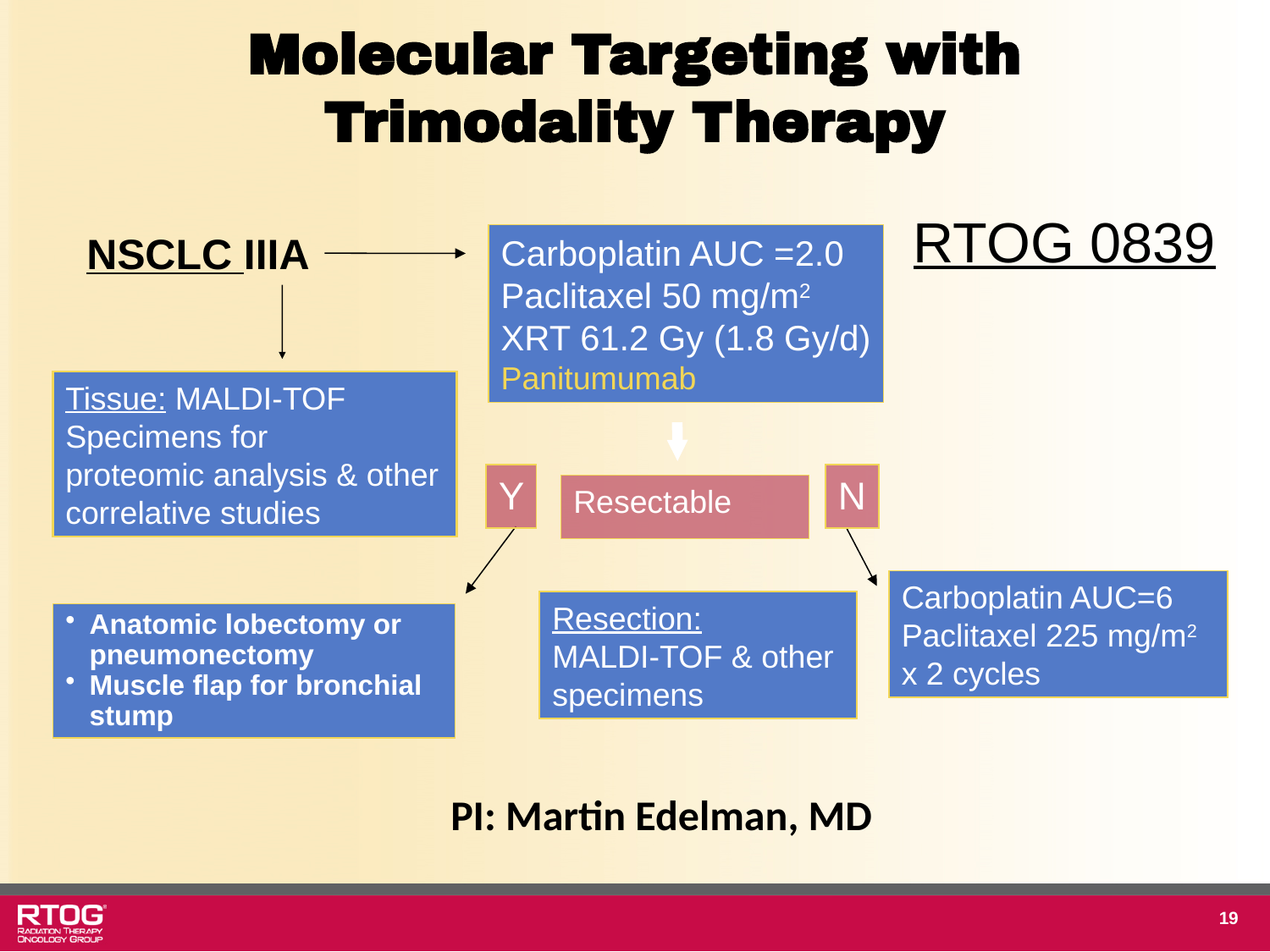

Molecular Targeting with
Trimodality Therapy
RTOG 0839
NSCLC IIIA
Carboplatin AUC =2.0
Paclitaxel 50 mg/m2
XRT 61.2 Gy (1.8 Gy/d)
Panitumumab

Tissue: MALDI-TOF
Specimens for
proteomic analysis & other
correlative studies

Y
N
Resectable

Carboplatin AUC=6
Paclitaxel 225 mg/m2 x 2 cycles
Resection:
MALDI-TOF & other
specimens
Anatomic lobectomy or pneumonectomy
Muscle flap for bronchial stump
PI: Martin Edelman, MD